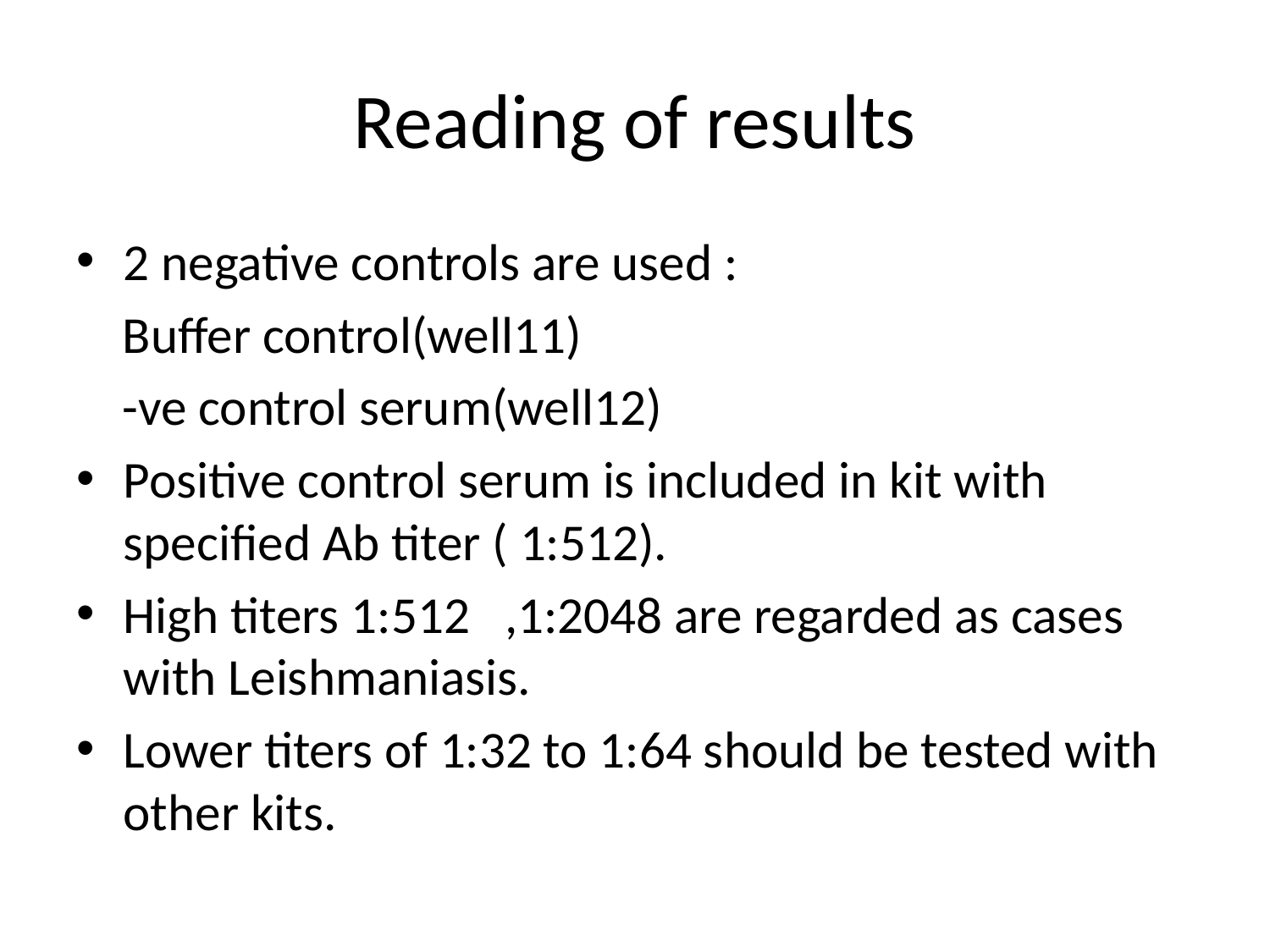

# Reading of results
2 negative controls are used :
    Buffer control(well11)
    -ve control serum(well12)
Positive control serum is included in kit with specified Ab titer ( 1:512).
High titers 1:512   ,1:2048 are regarded as cases with Leishmaniasis.
Lower titers of 1:32 to 1:64 should be tested with other kits.